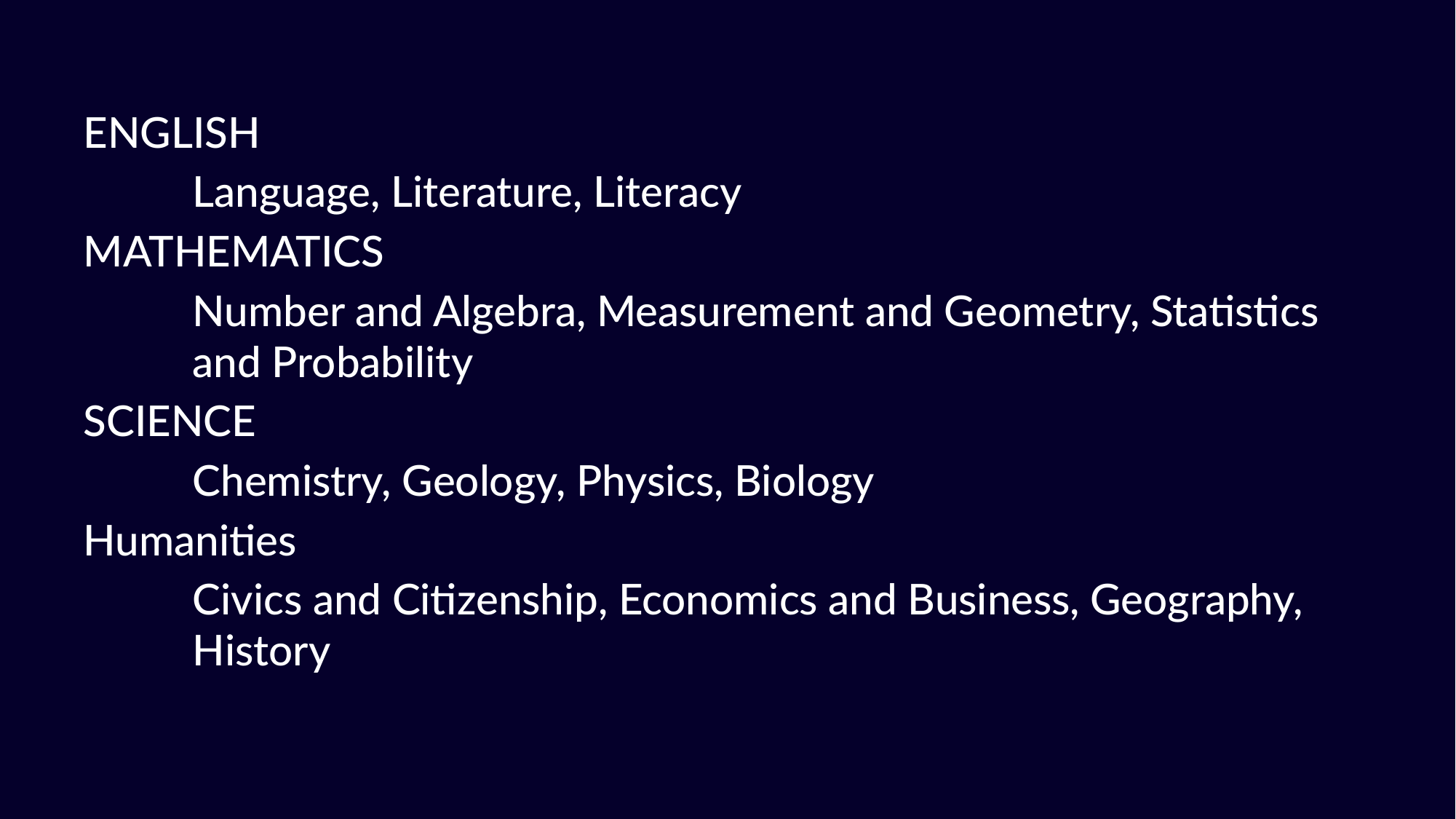

ENGLISH
	Language, Literature, Literacy
MATHEMATICS
	Number and Algebra, Measurement and Geometry, Statistics 	and Probability
SCIENCE
	Chemistry, Geology, Physics, Biology
Humanities
	Civics and Citizenship, Economics and Business, Geography, 	History